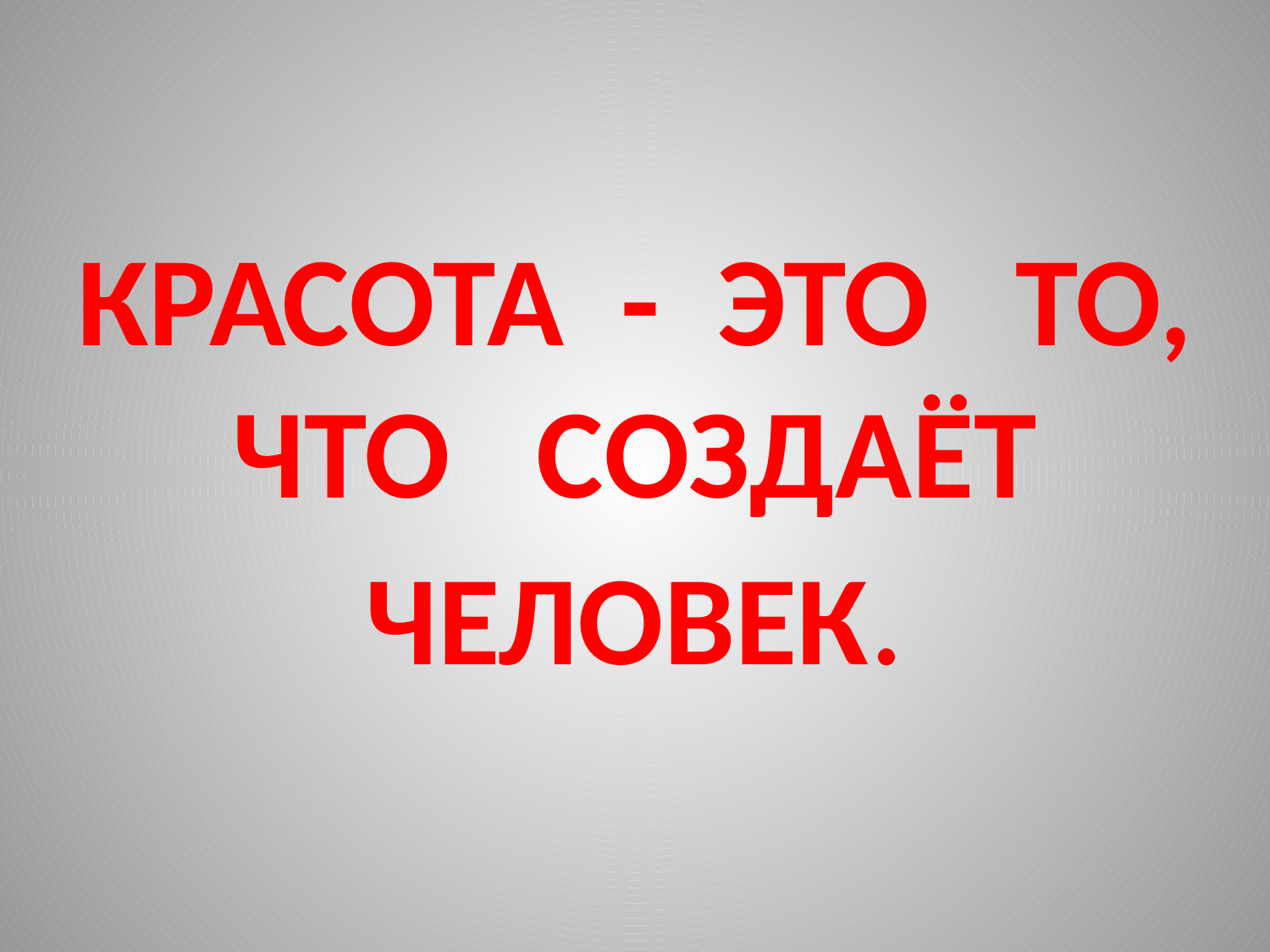

# КРАСОТА  -  ЭТО   ТО,   ЧТО   СОЗДАЁТ   ЧЕЛОВЕК.